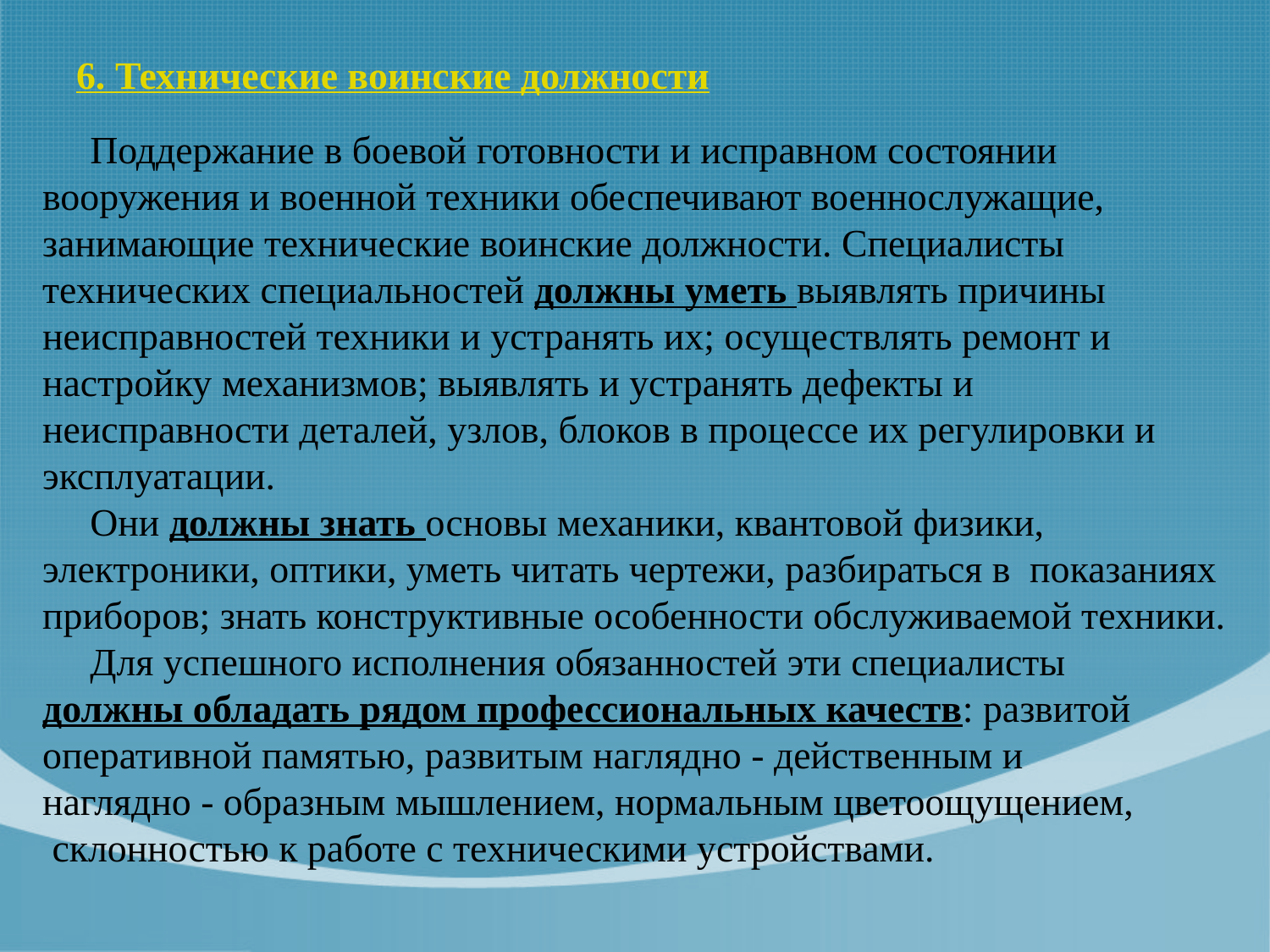

# 6. Технические воинские должности
	Поддержание в боевой готовности и исправном состоянии
вооружения и военной техники обеспечивают военнослужащие,
занимающие технические воинские должности. Специалисты
технических специальностей должны уметь выявлять причины
неисправностей техники и устранять их; осуществлять ремонт и
настройку механизмов; выявлять и устранять дефекты и
неисправности деталей, узлов, блоков в процессе их регулировки и
эксплуатации.
	Они должны знать основы механики, квантовой физики,
электроники, оптики, уметь читать чертежи, разбираться в  показаниях
приборов; знать конструктивные особенности обслуживаемой техники.
	Для успешного исполнения обязанностей эти специалисты
должны обладать рядом профессиональных качеств: развитой
оперативной памятью, развитым наглядно - действенным и
наглядно - образным мышлением, нормальным цветоощущением,
 склонностью к работе с техническими устройствами.